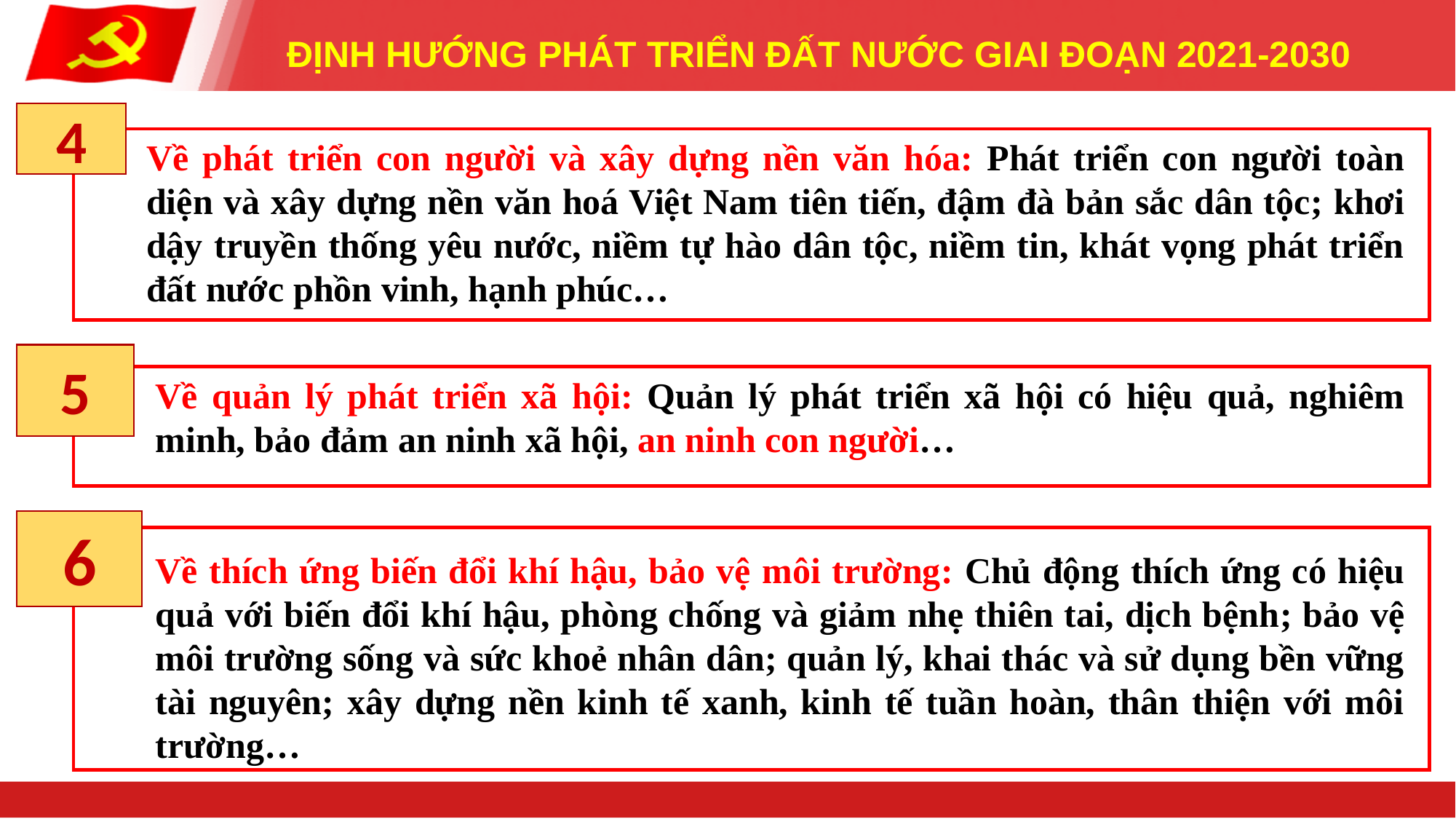

ĐỊNH HƯỚNG PHÁT TRIỂN ĐẤT NƯỚC GIAI ĐOẠN 2021-2030
4

Về phát triển con người và xây dựng nền văn hóa: Phát triển con người toàn diện và xây dựng nền văn hoá Việt Nam tiên tiến, đậm đà bản sắc dân tộc; khơi dậy truyền thống yêu nước, niềm tự hào dân tộc, niềm tin, khát vọng phát triển đất nước phồn vinh, hạnh phúc…
5

Về quản lý phát triển xã hội: Quản lý phát triển xã hội có hiệu quả, nghiêm minh, bảo đảm an ninh xã hội, an ninh con người…
6

Về thích ứng biến đổi khí hậu, bảo vệ môi trường: Chủ động thích ứng có hiệu quả với biến đổi khí hậu, phòng chống và giảm nhẹ thiên tai, dịch bệnh; bảo vệ môi trường sống và sức khoẻ nhân dân; quản lý, khai thác và sử dụng bền vững tài nguyên; xây dựng nền kinh tế xanh, kinh tế tuần hoàn, thân thiện với môi trường…